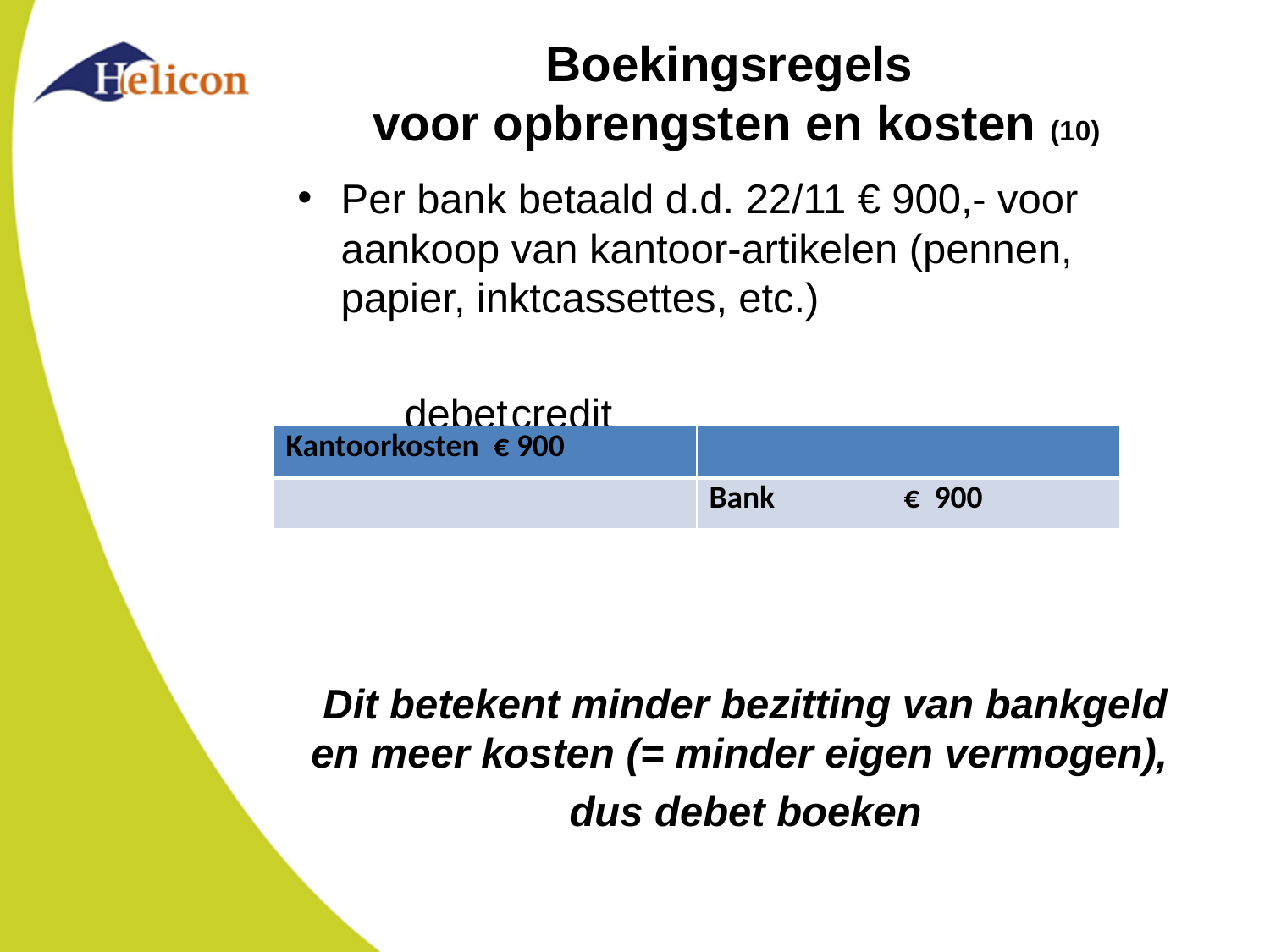

# Boekingsregels voor opbrengsten en kosten (10)
Per bank betaald d.d. 22/11 € 900,- voor aankoop van kantoor-artikelen (pennen, papier, inktcassettes, etc.)

	debet			credit

Dit betekent minder bezitting van bankgeld en meer kosten (= minder eigen vermogen),
dus debet boeken

| Kantoorkosten € 900 |  |
| --- | --- |
|  | Bank € 900 |